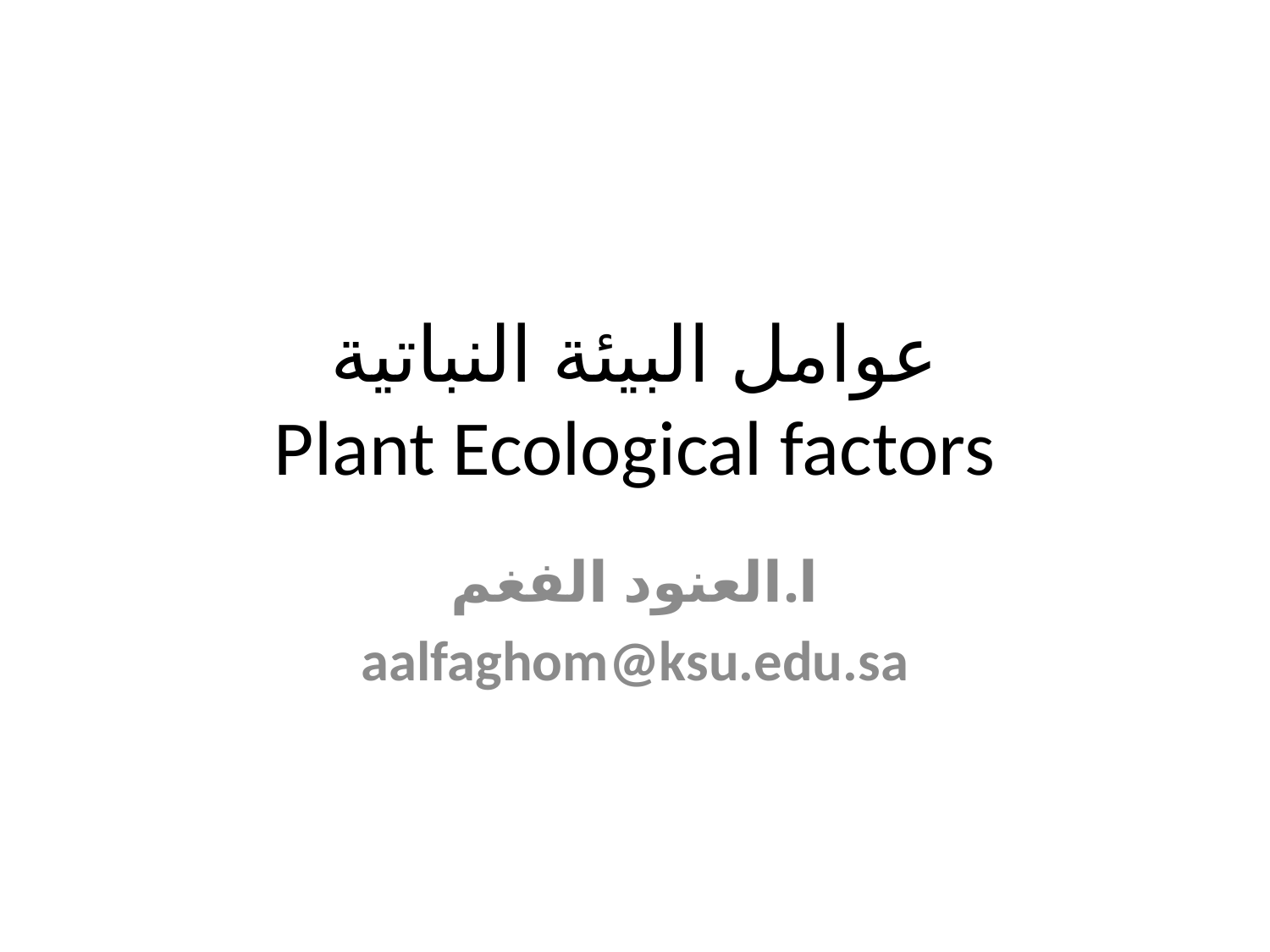

# عوامل البيئة النباتية Plant Ecological factors
ا.العنود الفغم
aalfaghom@ksu.edu.sa